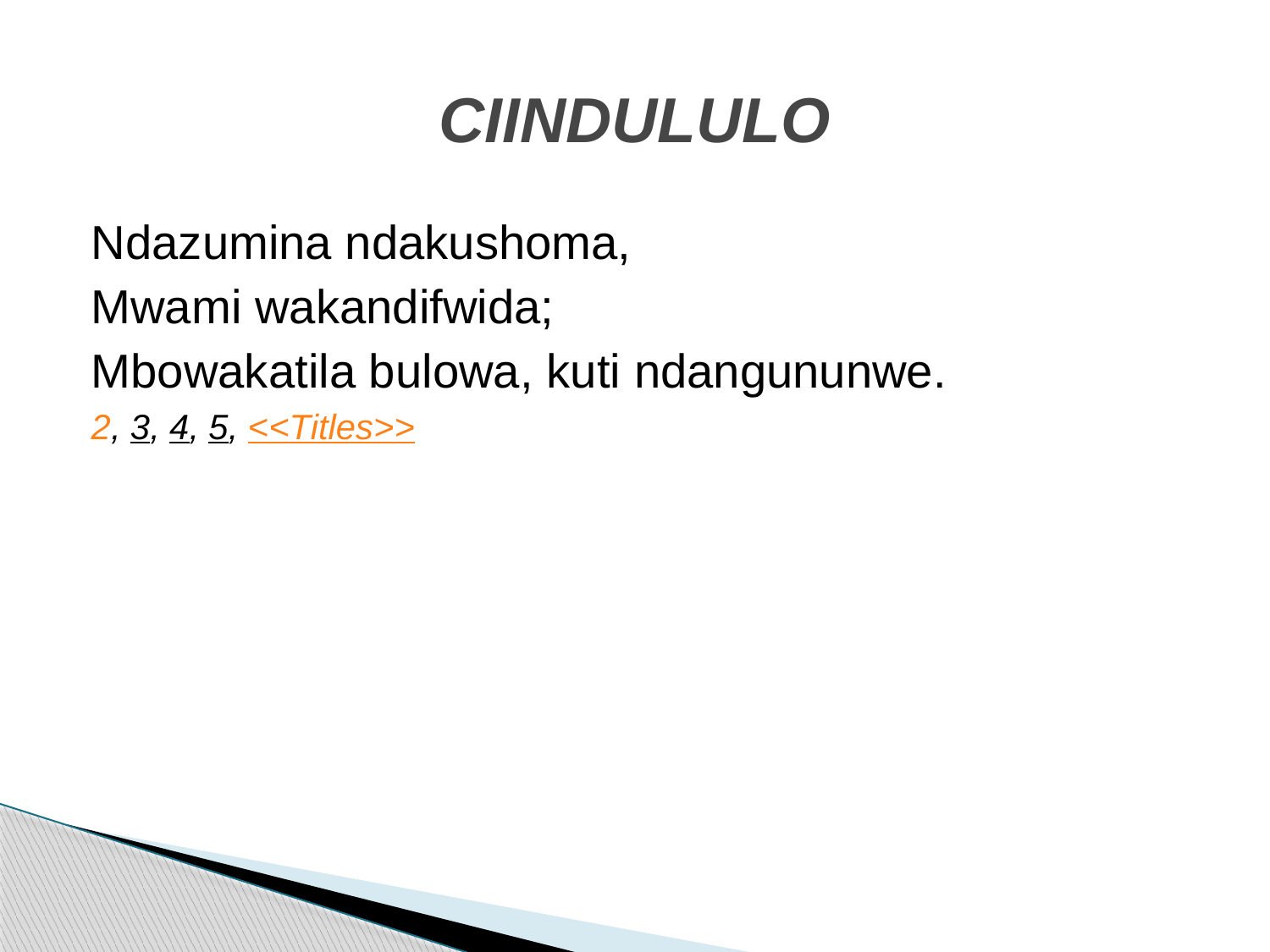

# CIINDULULO
Ndazumina ndakushoma,
Mwami wakandifwida;
Mbowakatila bulowa, kuti ndangununwe.
2, 3, 4, 5, <<Titles>>